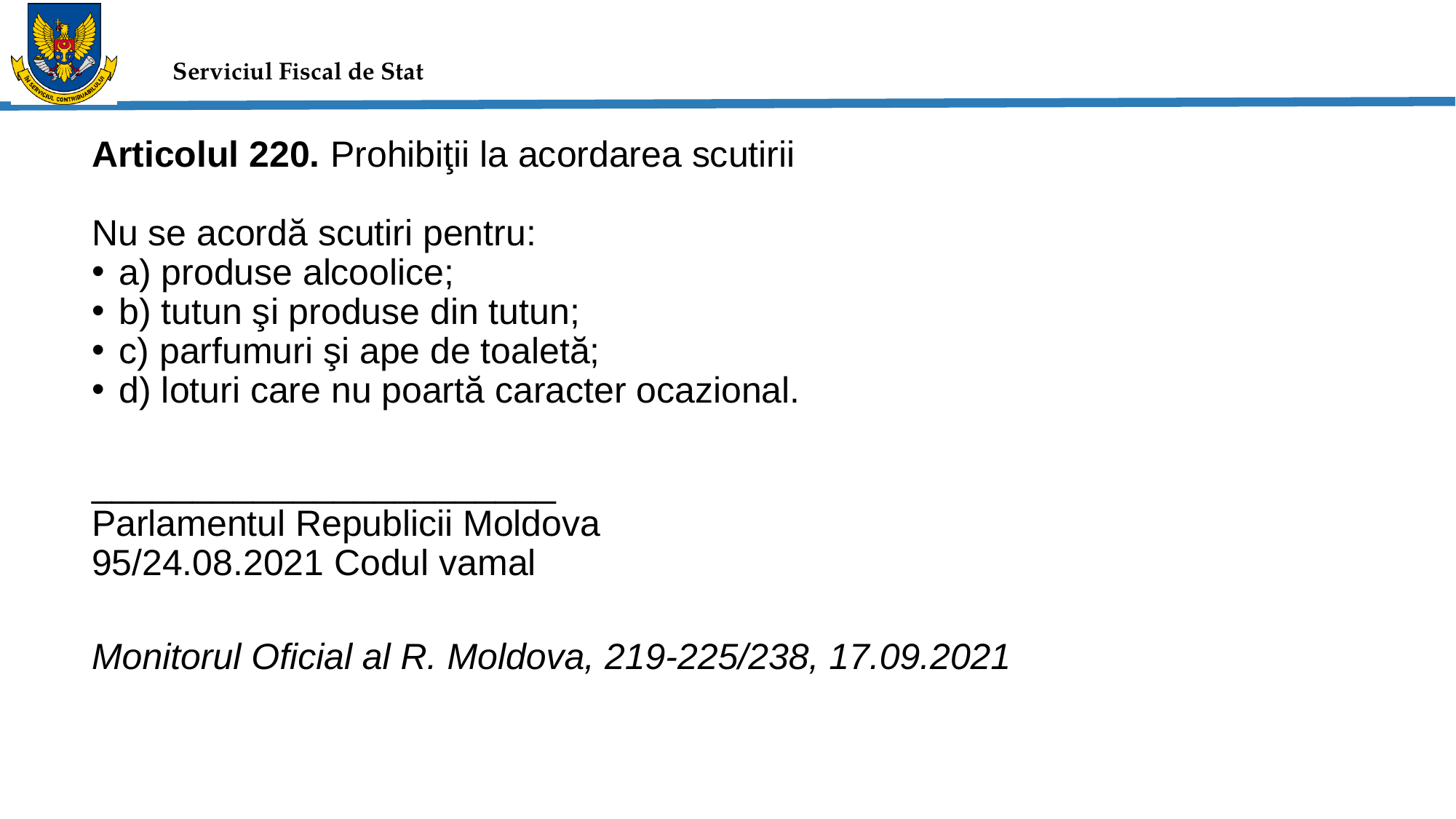

Articolul 220. Prohibiţii la acordarea scutirii

Nu se acordă scutiri pentru:
a) produse alcoolice;
b) tutun şi produse din tutun;
c) parfumuri şi ape de toaletă;
d) loturi care nu poartă caracter ocazional.
_______________________
Parlamentul Republicii Moldova
95/24.08.2021 Codul vamal
Monitorul Oficial al R. Moldova, 219-225/238, 17.09.2021